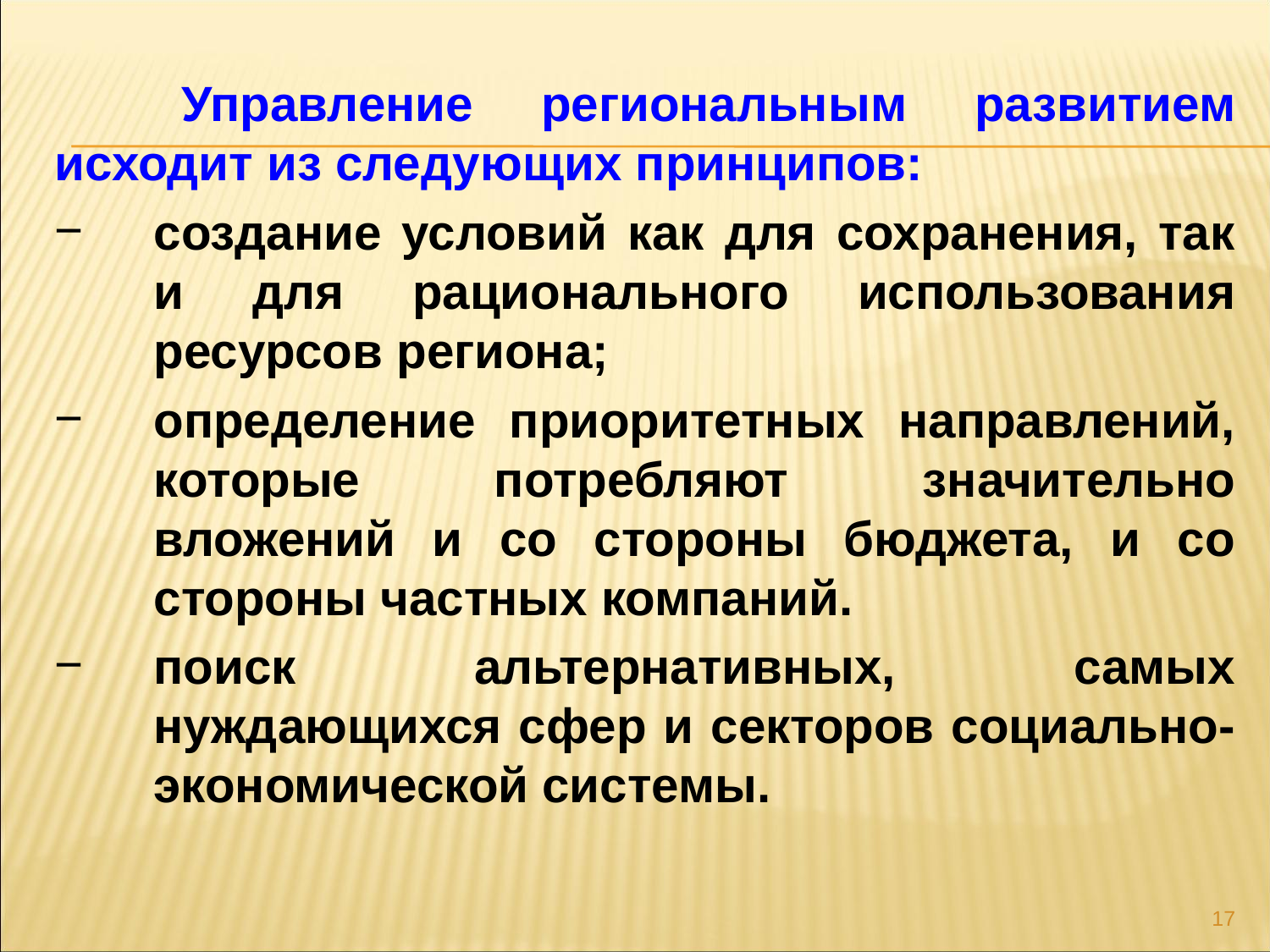

Управление региональным развитием исходит из следующих принципов:
создание условий как для сохранения, так и для рационального использования ресурсов региона;
определение приоритетных направлений, которые потребляют значительно вложений и со стороны бюджета, и со стороны частных компаний.
поиск альтернативных, самых нуждающихся сфер и секторов социально-экономической системы.

17